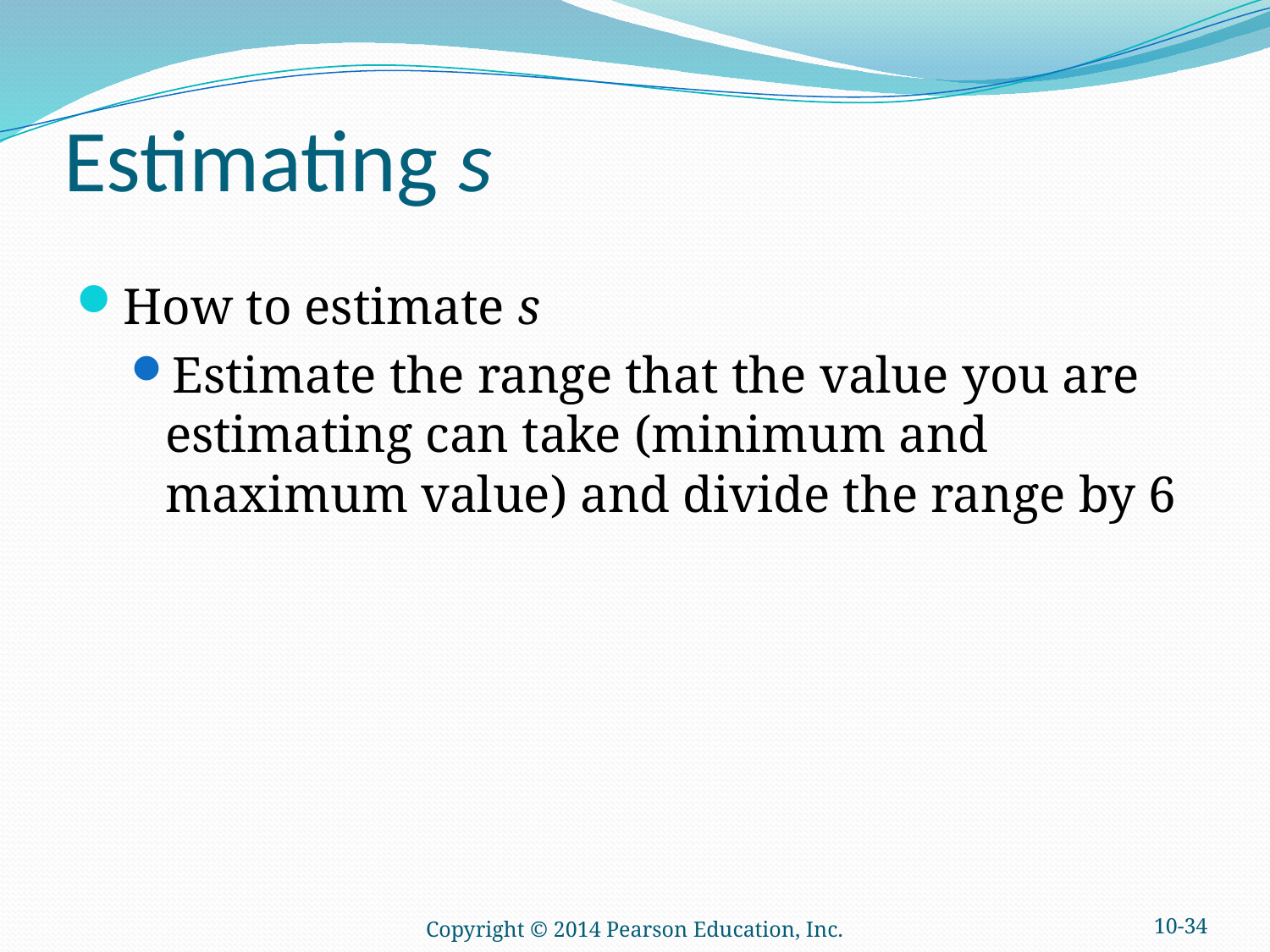

# Estimating s
How to estimate s
Estimate the range that the value you are estimating can take (minimum and maximum value) and divide the range by 6